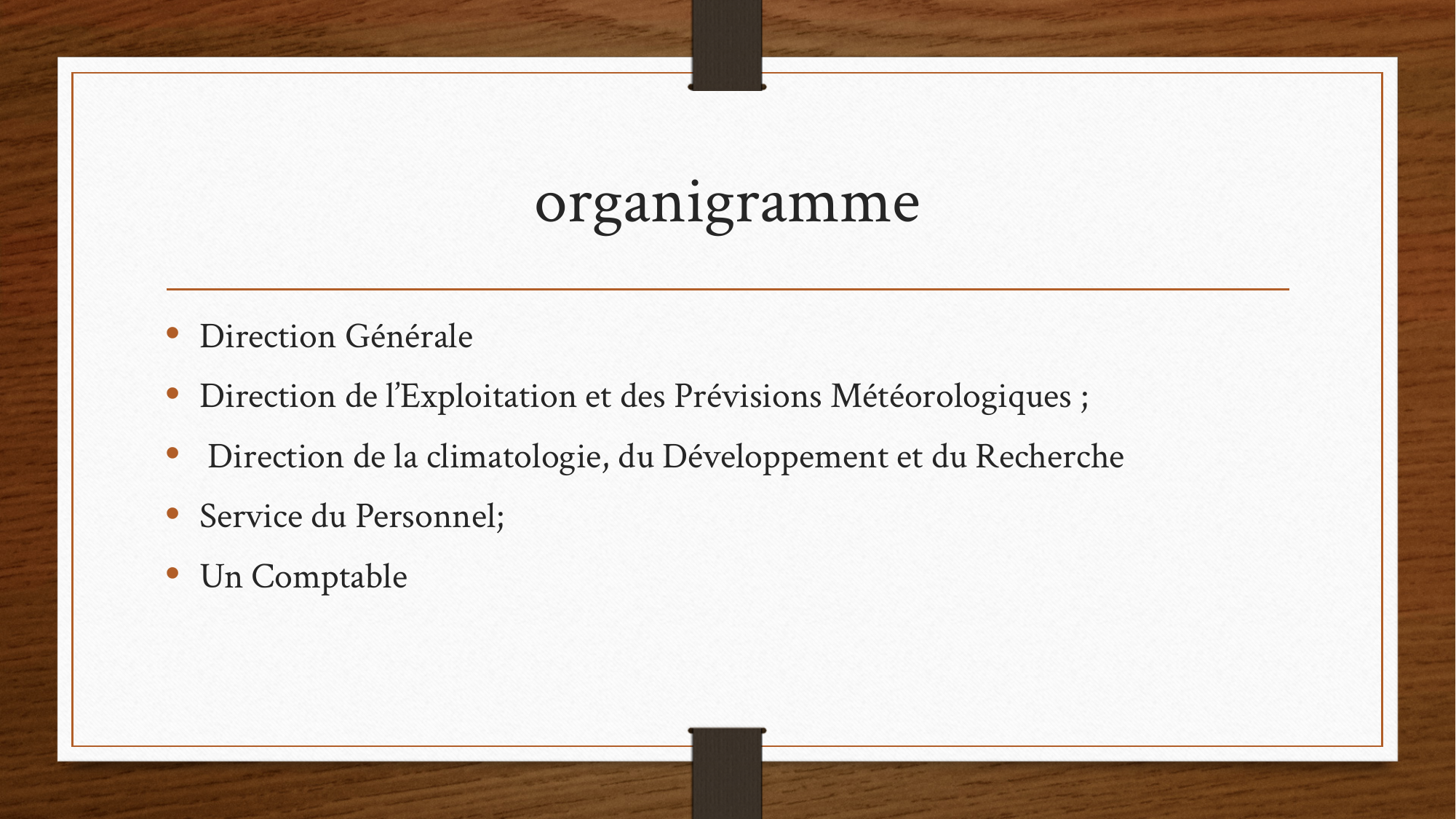

# organigramme
Direction Générale
Direction de l’Exploitation et des Prévisions Météorologiques ;
 Direction de la climatologie, du Développement et du Recherche
Service du Personnel;
Un Comptable